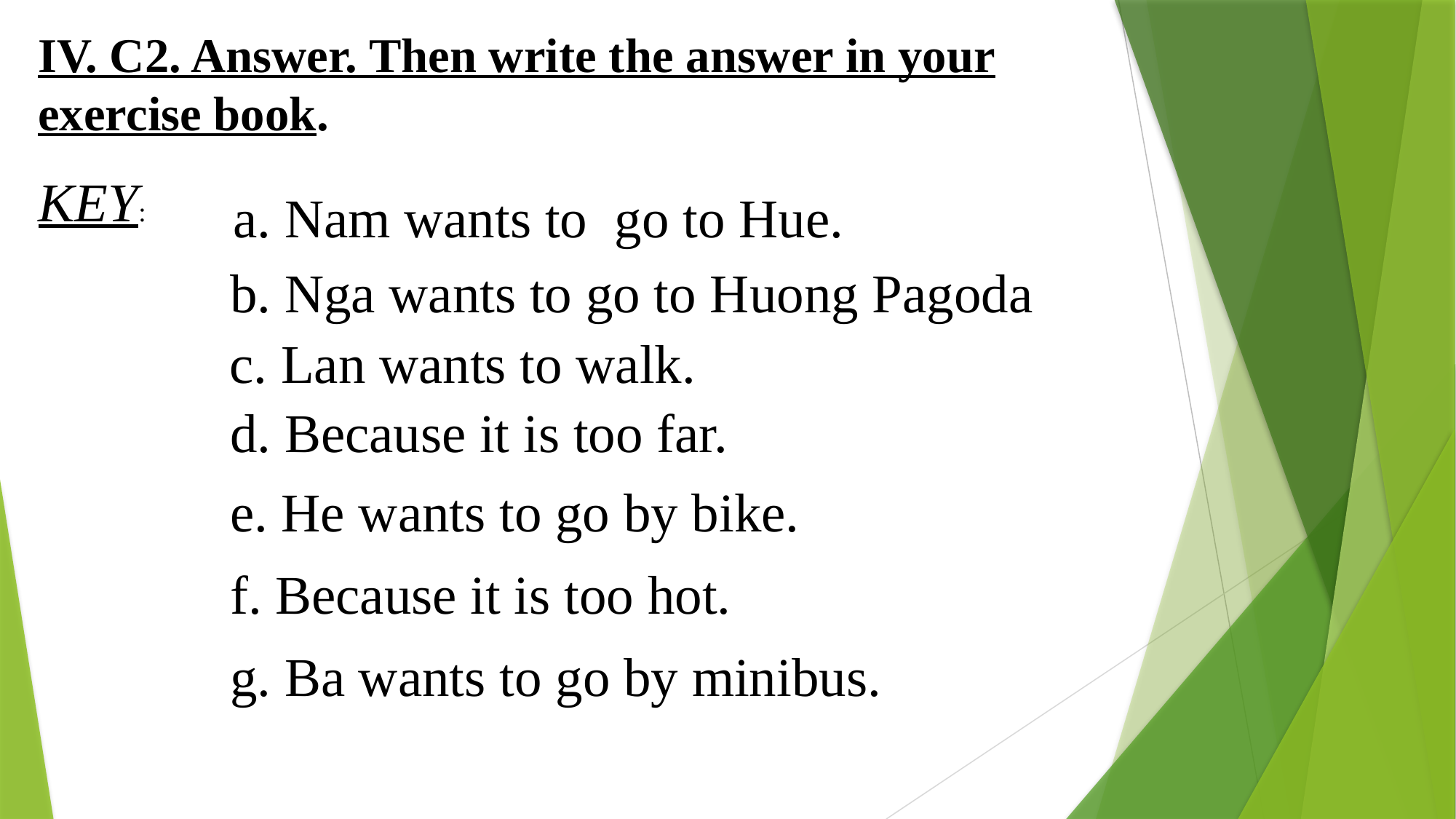

IV. C2. Answer. Then write the answer in your exercise book.
KEY:
a. Nam wants to  go to Hue.
b. Nga wants to go to Huong Pagoda
         c. Lan wants to walk.
d. Because it is too far.
e. He wants to go by bike.
f. Because it is too hot.
g. Ba wants to go by minibus.